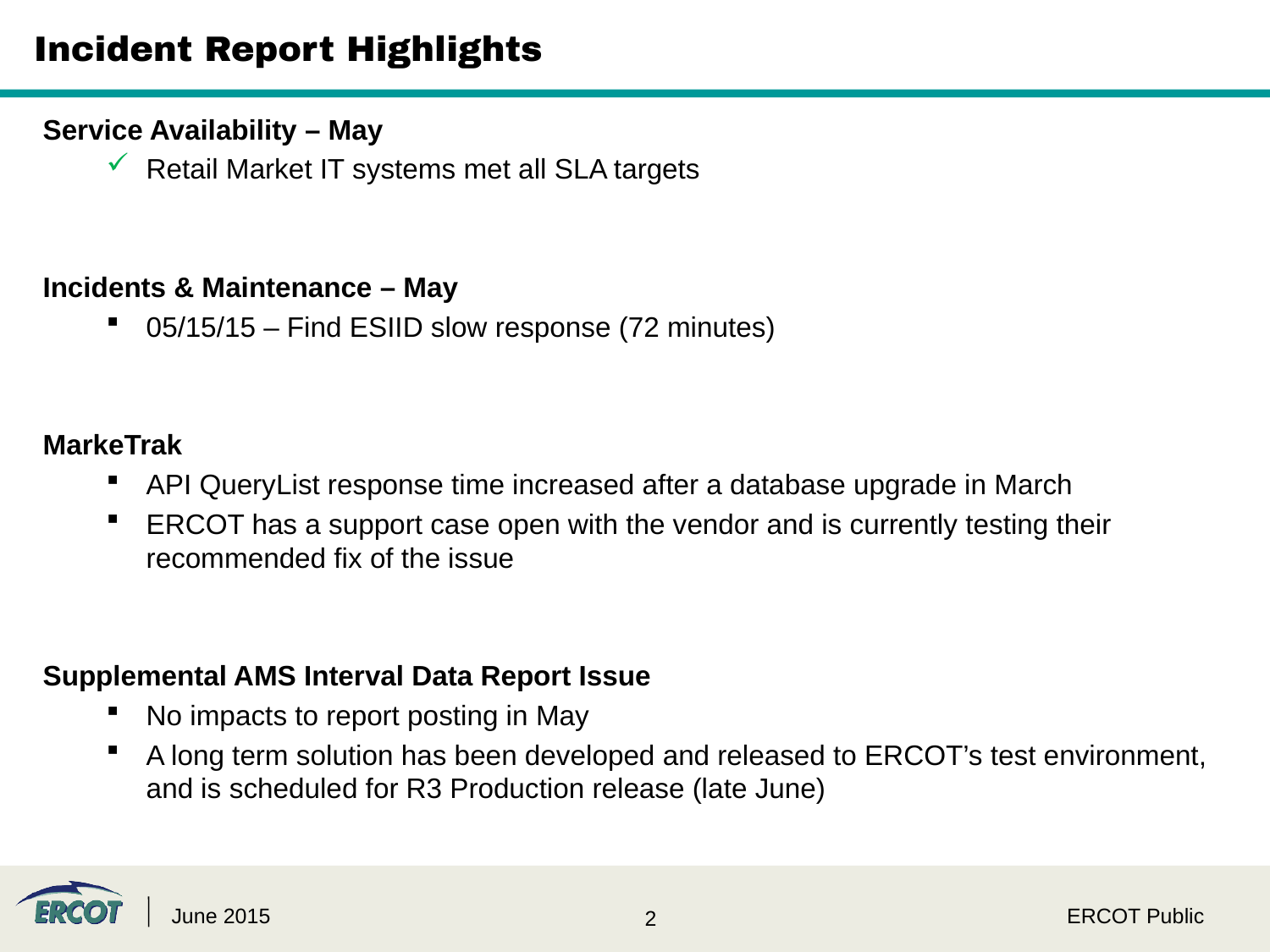

# Incident Report Highlights
Service Availability – May
Retail Market IT systems met all SLA targets

Incidents & Maintenance – May
05/15/15 – Find ESIID slow response (72 minutes)

MarkeTrak
API QueryList response time increased after a database upgrade in March
ERCOT has a support case open with the vendor and is currently testing their recommended fix of the issue

Supplemental AMS Interval Data Report Issue
No impacts to report posting in May
A long term solution has been developed and released to ERCOT’s test environment, and is scheduled for R3 Production release (late June)

June 2015
ERCOT Public